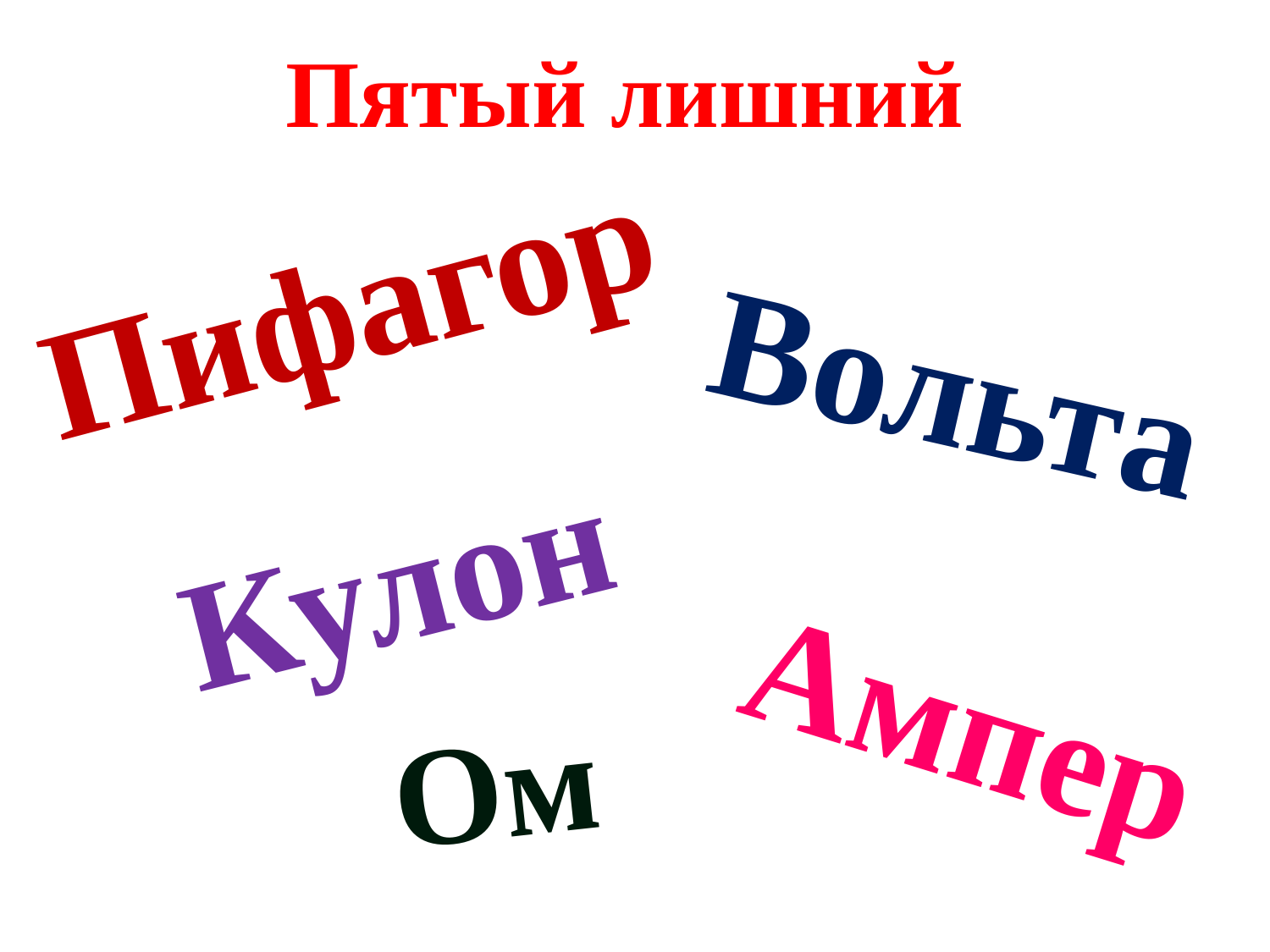

Пятый лишний
Пифагор
Вольта
Кулон
Ампер
Ом